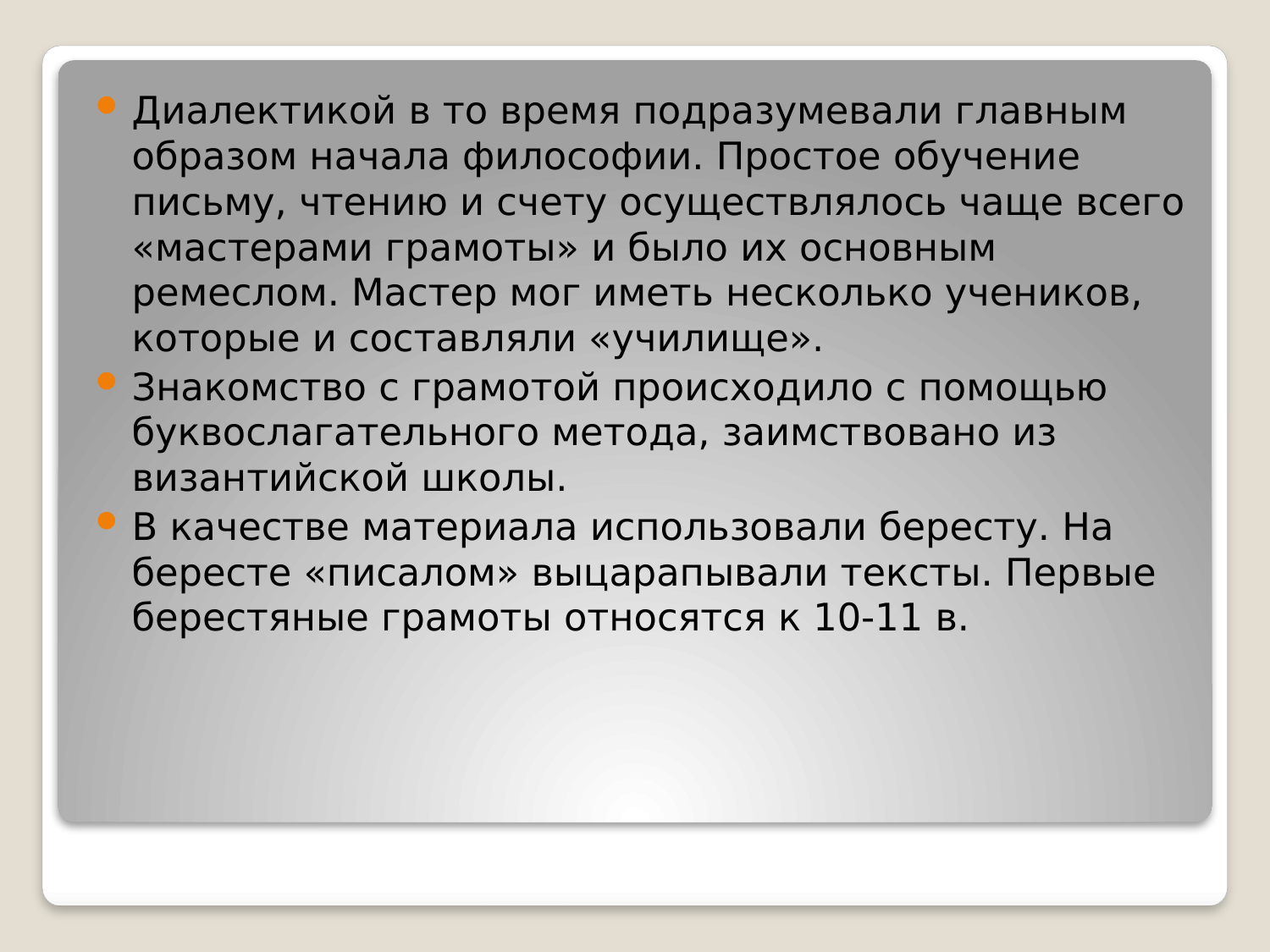

Диалектикой в то время подразумевали главным образом начала философии. Простое обучение письму, чтению и счету осуществлялось чаще всего «мастерами грамоты» и было их основным ремеслом. Мастер мог иметь несколько учеников, которые и составляли «училище».
Знакомство с грамотой происходило с помощью буквослагательного метода, заимствовано из византийской школы.
В качестве материала использовали бересту. На бересте «писалом» выцарапывали тексты. Первые берестяные грамоты относятся к 10-11 в.

#